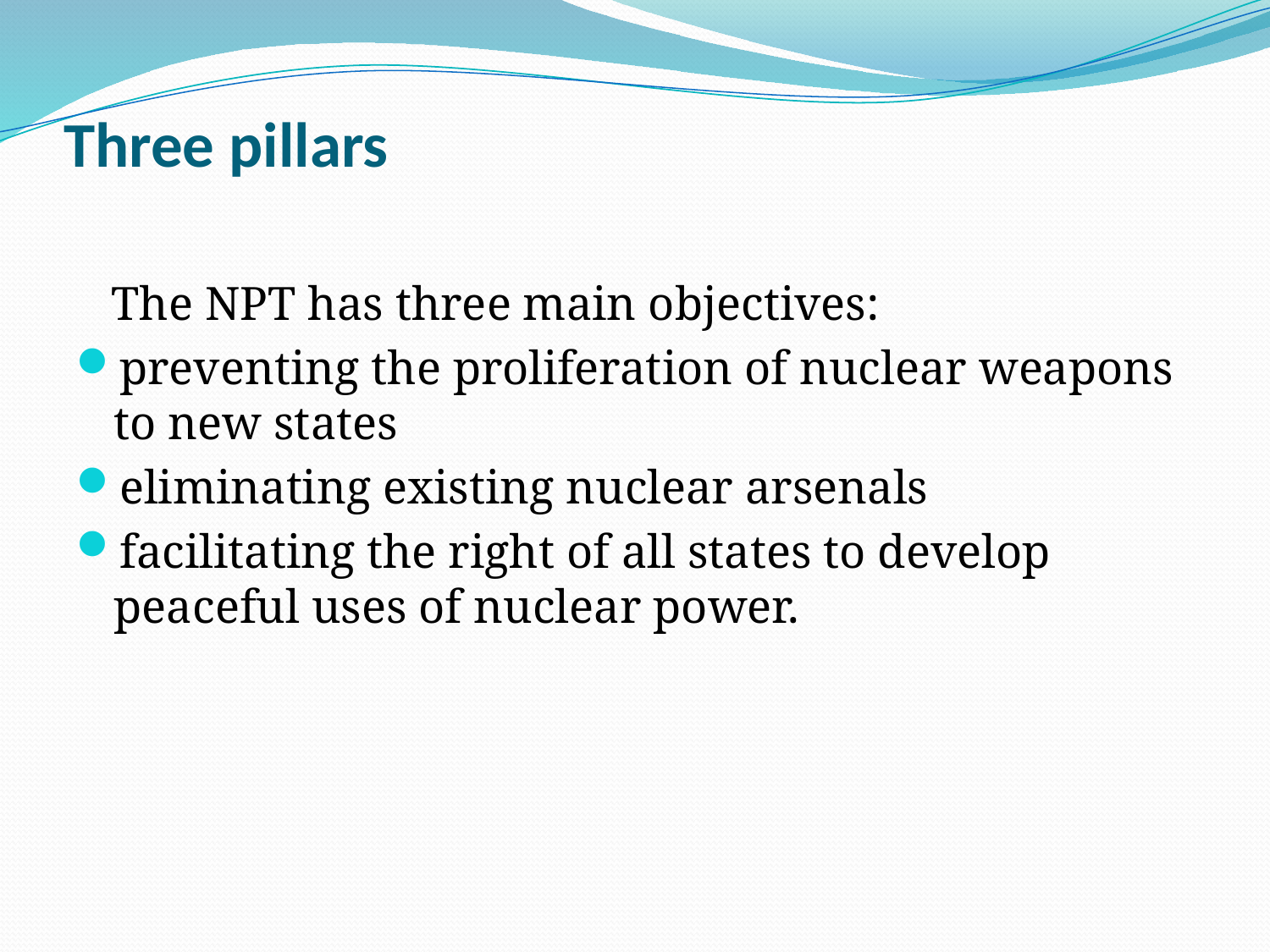

# Three pillars
   The NPT has three main objectives:
preventing the proliferation of nuclear weapons to new states
eliminating existing nuclear arsenals
facilitating the right of all states to develop peaceful uses of nuclear power.